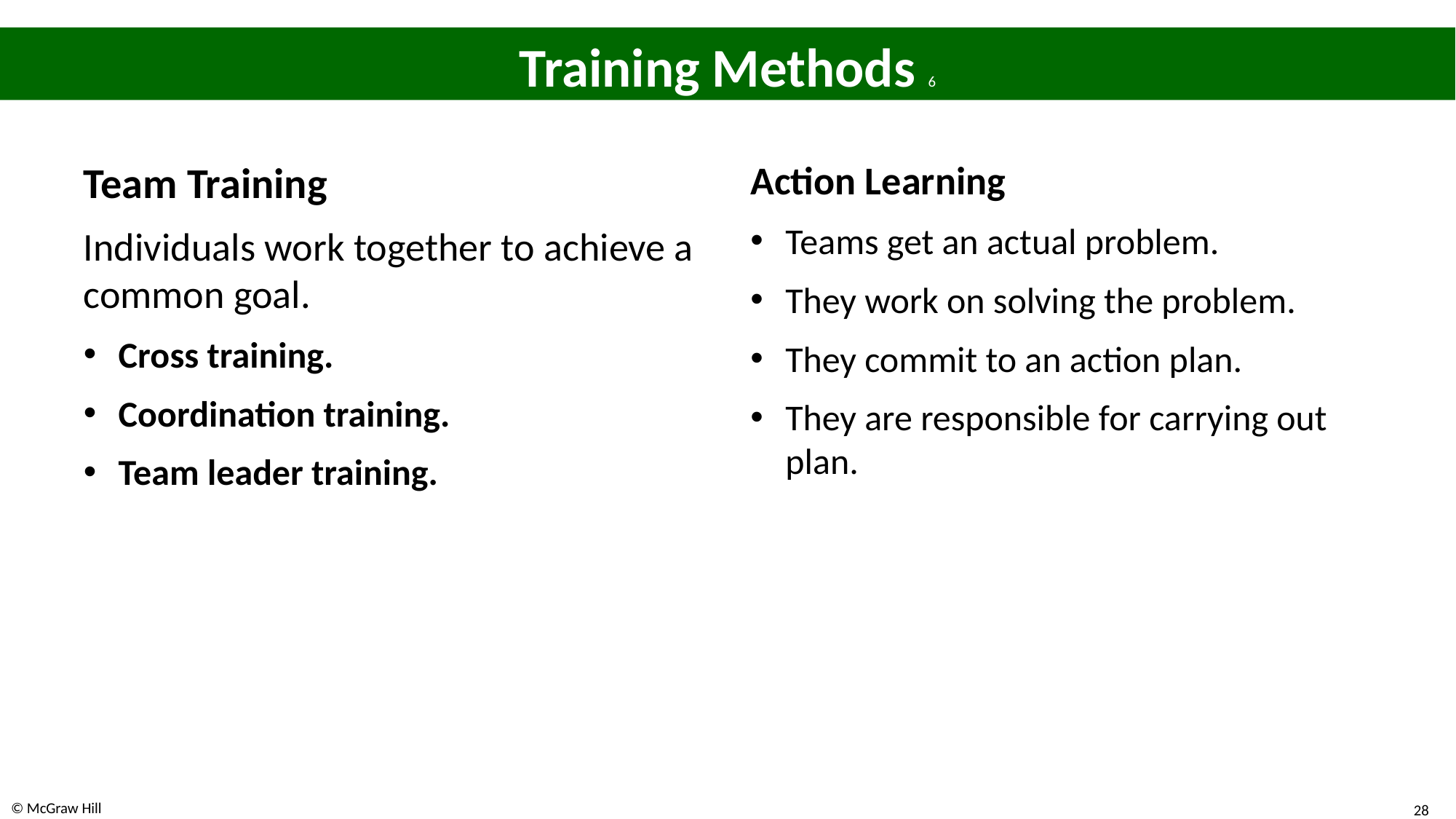

# Training Methods 6
Action Learning
Teams get an actual problem.
They work on solving the problem.
They commit to an action plan.
They are responsible for carrying out plan.
Team Training
Individuals work together to achieve a common goal.
Cross training.
Coordination training.
Team leader training.